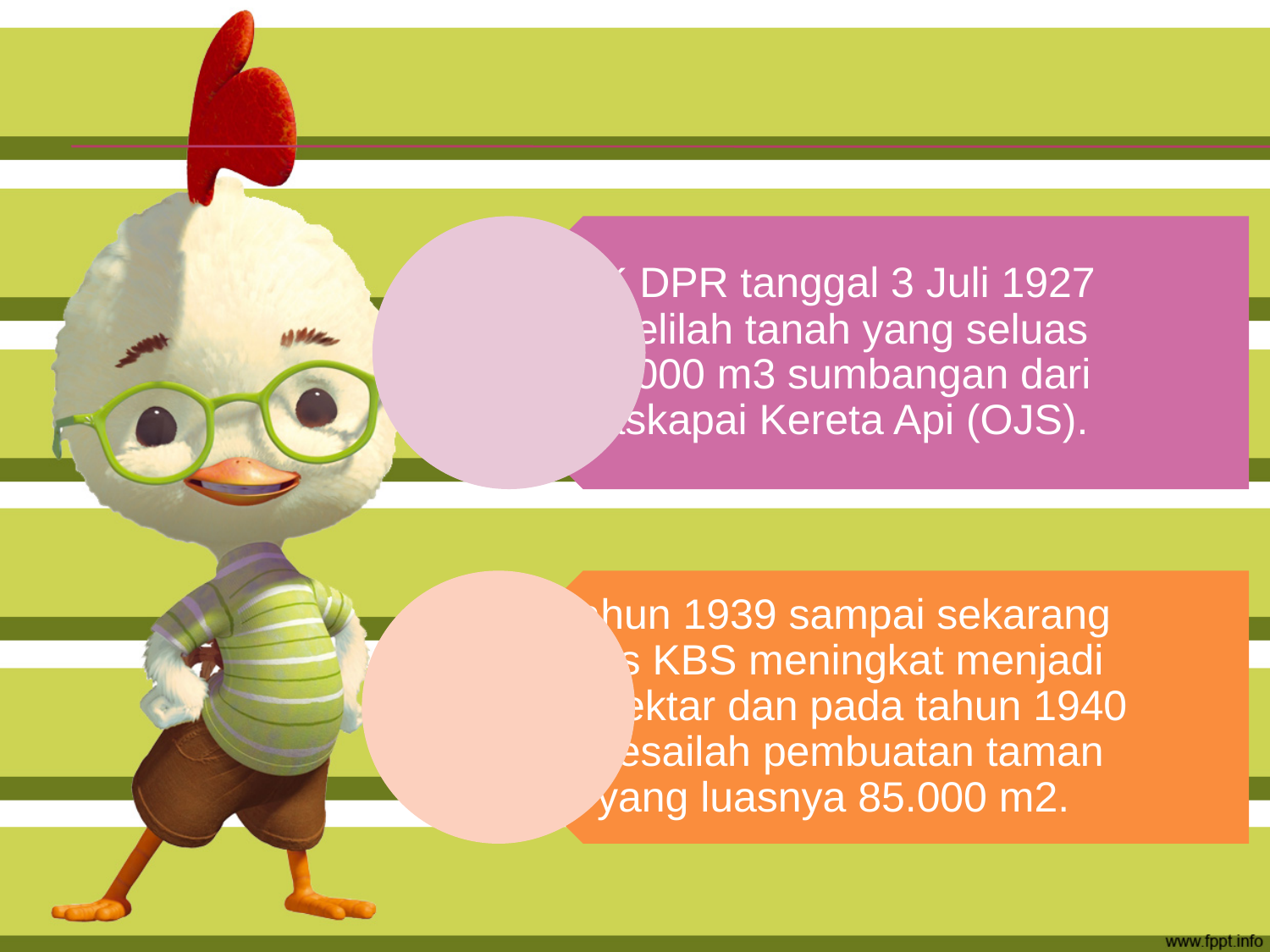

#
SK DPR tanggal 3 Juli 1927 dibelilah tanah yang seluas 32.000 m3 sumbangan dari Maskapai Kereta Api (OJS).
Tahun 1939 sampai sekarang luas KBS meningkat menjadi 15 hektar dan pada tahun 1940 selesailah pembuatan taman yang luasnya 85.000 m2.